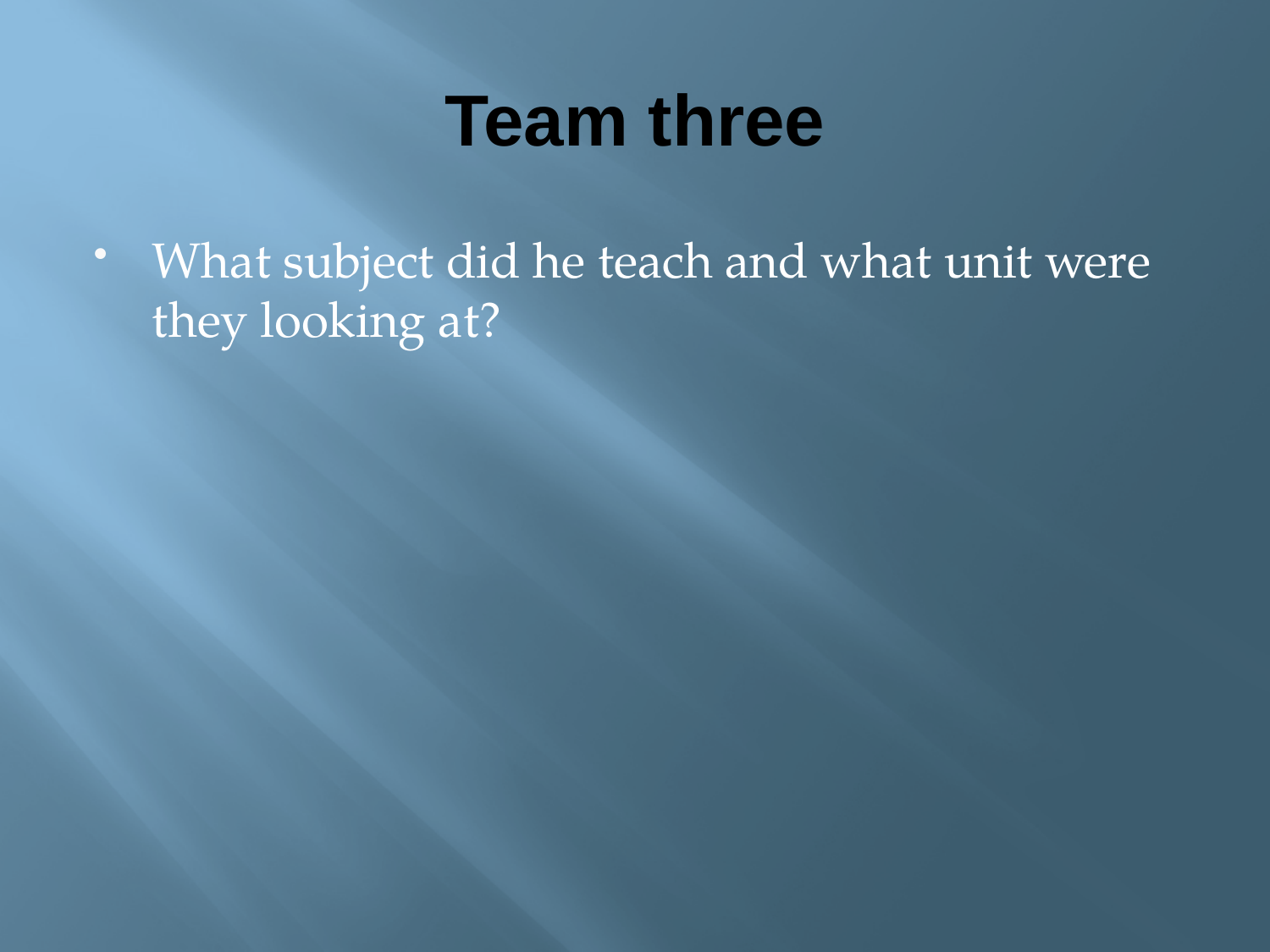

# Team three
What subject did he teach and what unit were they looking at?